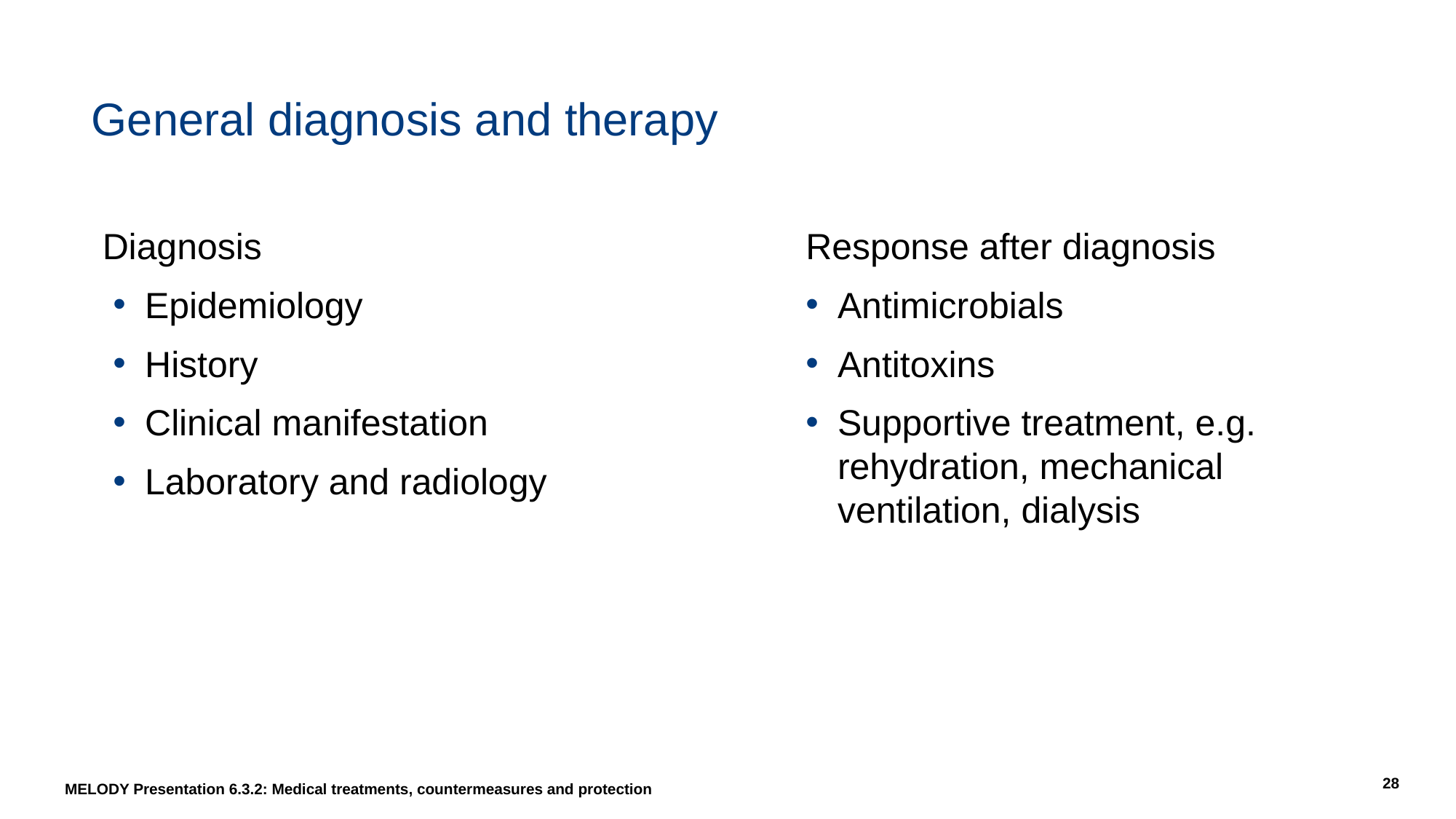

# General diagnosis and therapy
Diagnosis
Epidemiology
History
Clinical manifestation
Laboratory and radiology

Response after diagnosis
Antimicrobials
Antitoxins
Supportive treatment, e.g. rehydration, mechanical ventilation, dialysis

MELODY Presentation 6.3.2: Medical treatments, countermeasures and protection
28